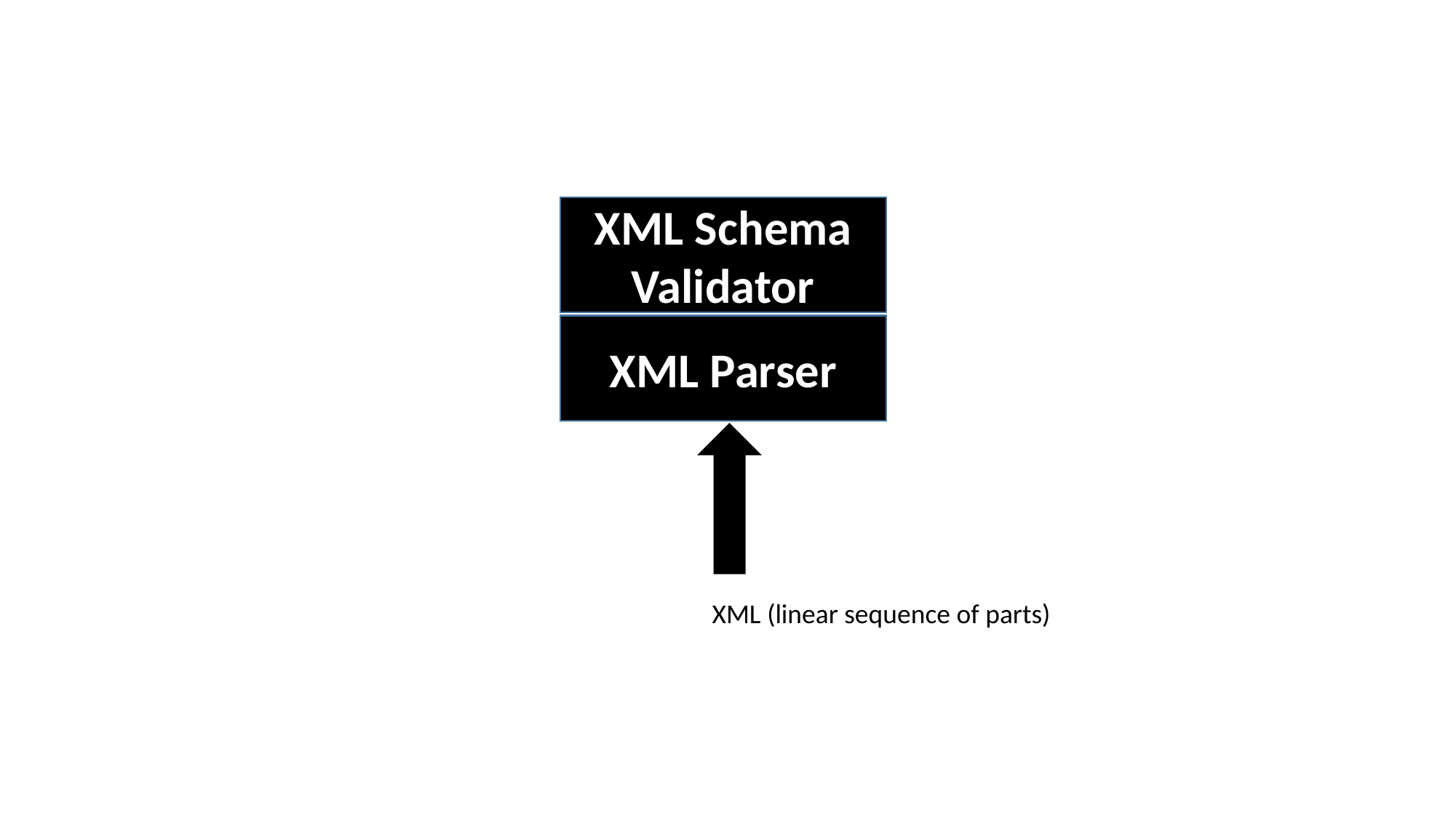

XML Schema Validator
XML Parser

XML (linear sequence of parts)